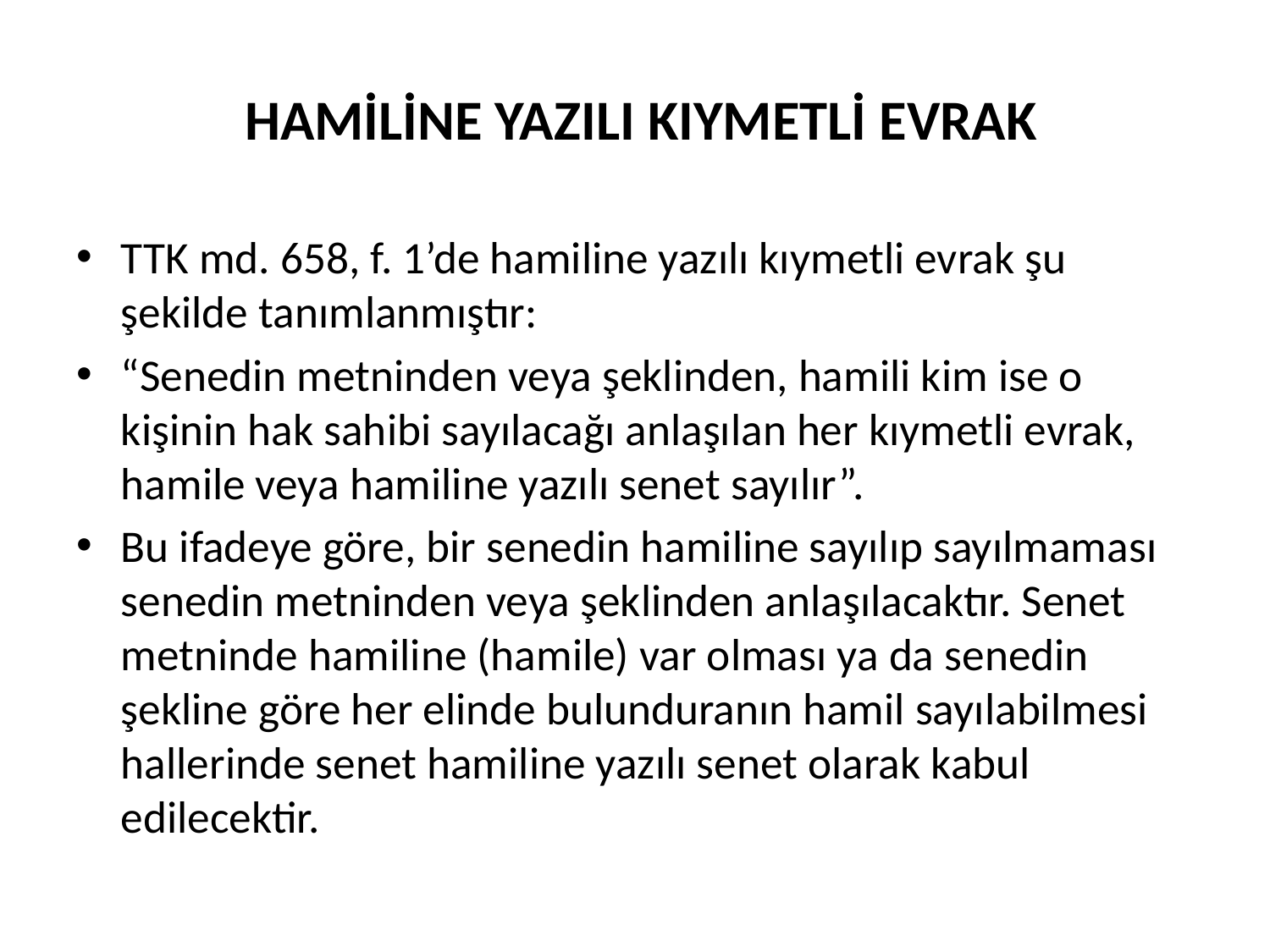

# HAMİLİNE YAZILI KIYMETLİ EVRAK
TTK md. 658, f. 1’de hamiline yazılı kıymetli evrak şu şekilde tanımlanmıştır:
“Senedin metninden veya şeklinden, hamili kim ise o kişinin hak sahibi sayılacağı anlaşılan her kıymetli evrak, hamile veya hamiline yazılı senet sayılır”.
Bu ifadeye göre, bir senedin hamiline sayılıp sayılmaması senedin metninden veya şeklinden anlaşılacaktır. Senet metninde hamiline (hamile) var olması ya da senedin şekline göre her elinde bulunduranın hamil sayılabilmesi hallerinde senet hamiline yazılı senet olarak kabul edilecektir.